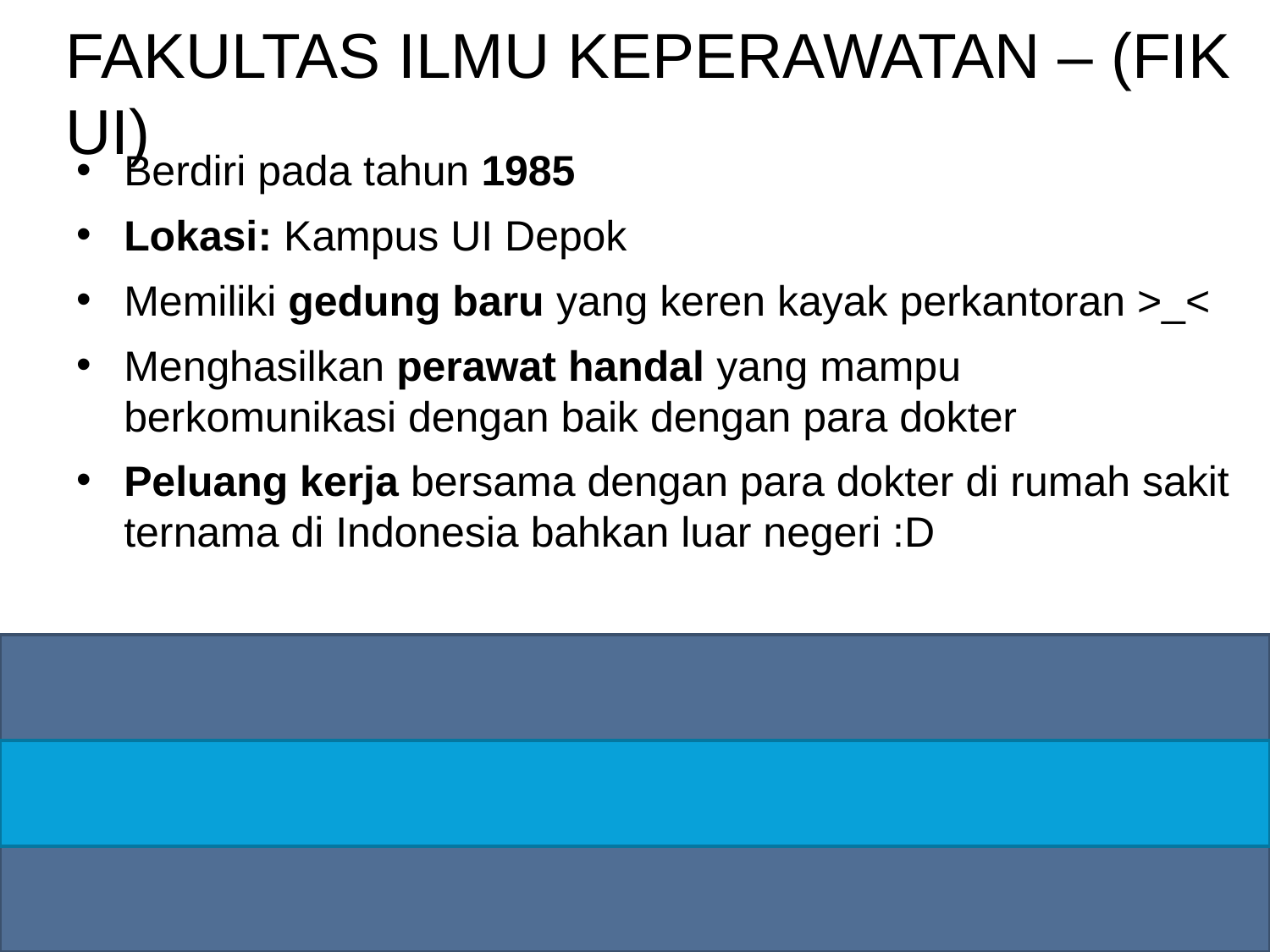

# Fakultas ilmu keperawatan – (FIk UI)
Berdiri pada tahun 1985
Lokasi: Kampus UI Depok
Memiliki gedung baru yang keren kayak perkantoran >_<
Menghasilkan perawat handal yang mampu berkomunikasi dengan baik dengan para dokter
Peluang kerja bersama dengan para dokter di rumah sakit ternama di Indonesia bahkan luar negeri :D